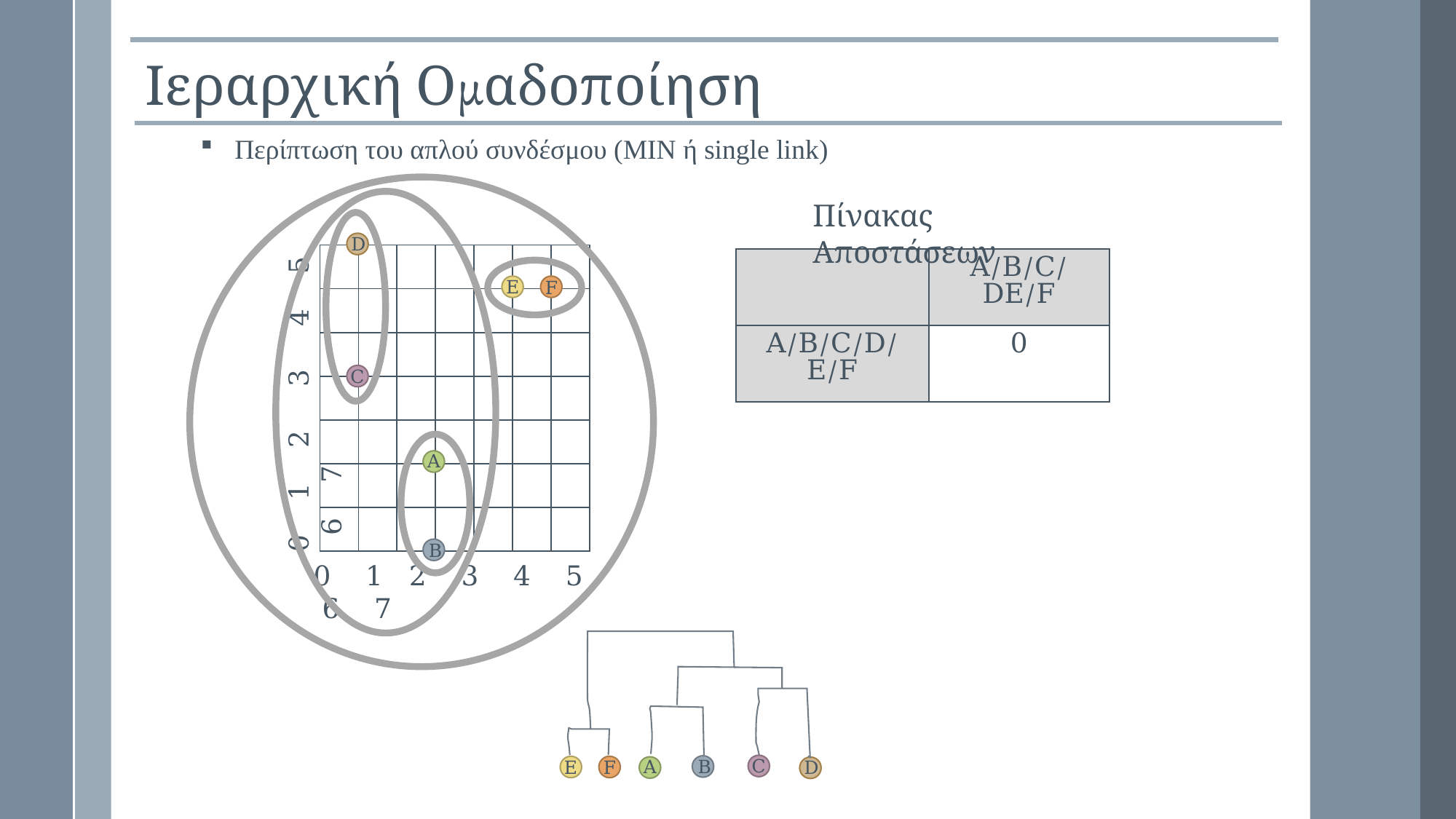

Ιεραρχική Ομαδοποίηση
Περίπτωση του απλού συνδέσμου (MIN ή single link)

Πίνακας Αποστάσεων

D

|  |  |  |  |  |  |  |
| --- | --- | --- | --- | --- | --- | --- |
|  |  |  |  |  |  |  |
|  |  |  |  |  |  |  |
|  |  |  |  |  |  |  |
|  |  |  |  |  |  |  |
|  |  |  |  |  |  |  |
|  |  |  |  |  |  |  |
|  | A/B/C/DE/F |
| --- | --- |
| A/B/C/D/E/F | 0 |

E
F

C

0    1    2     3     4    5     6    7

A

B

0    1   2    3    4    5    6    7

C
B
A
E
F
D